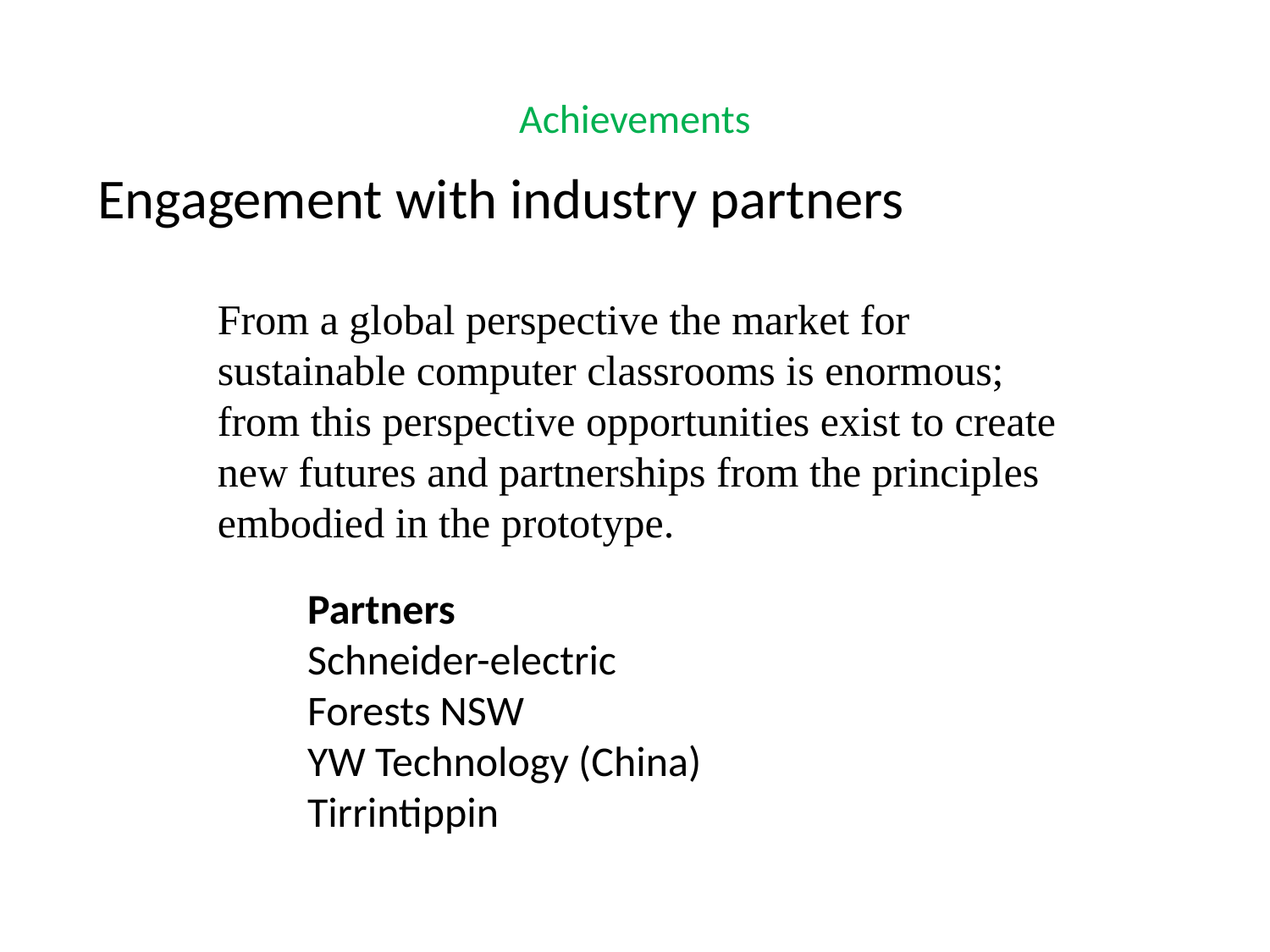

# Achievements
Engagement with industry partners
From a global perspective the market for sustainable computer classrooms is enormous; from this perspective opportunities exist to create new futures and partnerships from the principles embodied in the prototype.
Partners
Schneider-electric
Forests NSW
YW Technology (China)
Tirrintippin